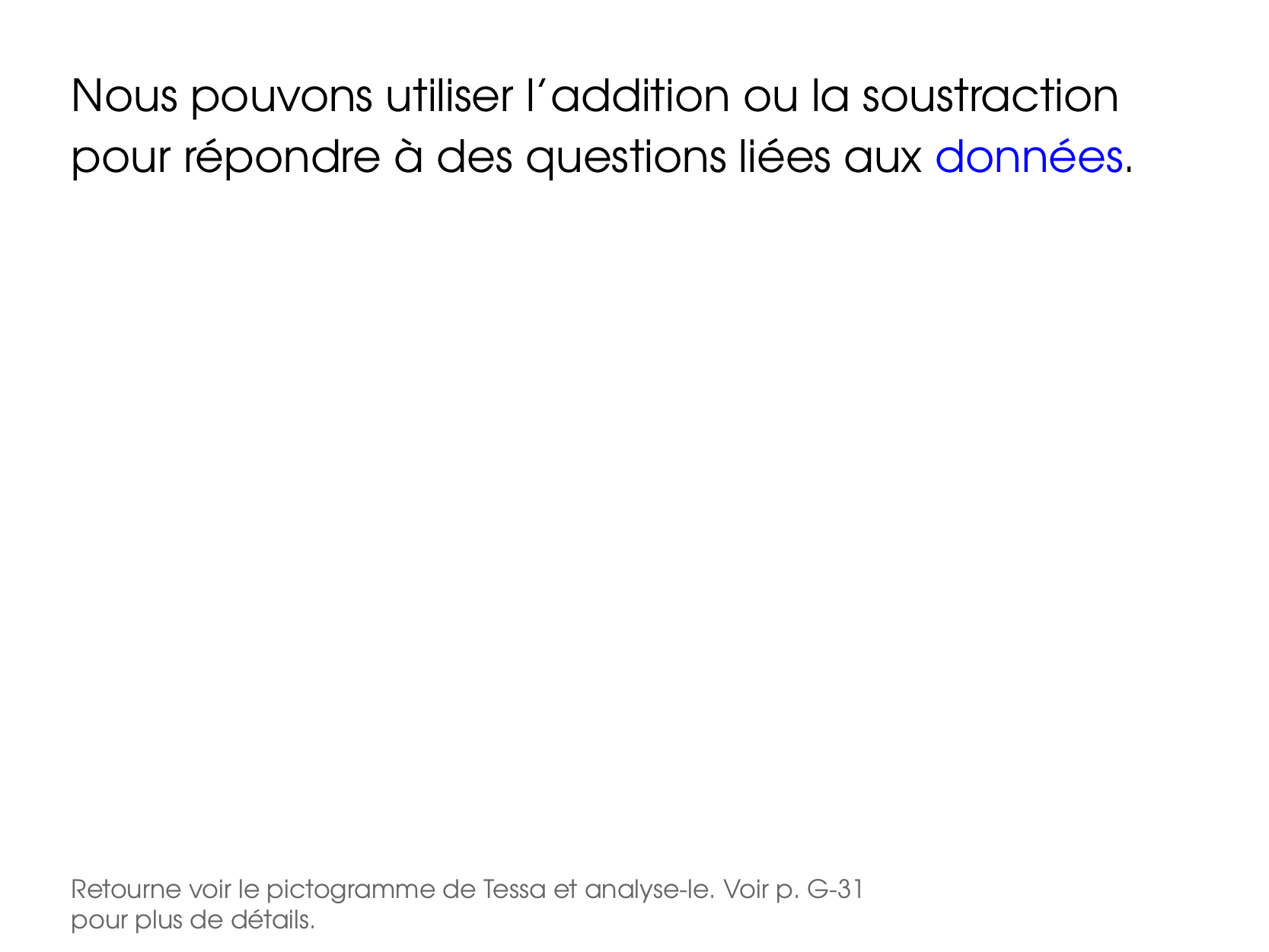

Nous pouvons utiliser l’addition ou la soustraction pour répondre à des questions liées aux données.
Retourne voir le pictogramme de Tessa et analyse-le. Voir p. G-31 pour plus de détails.